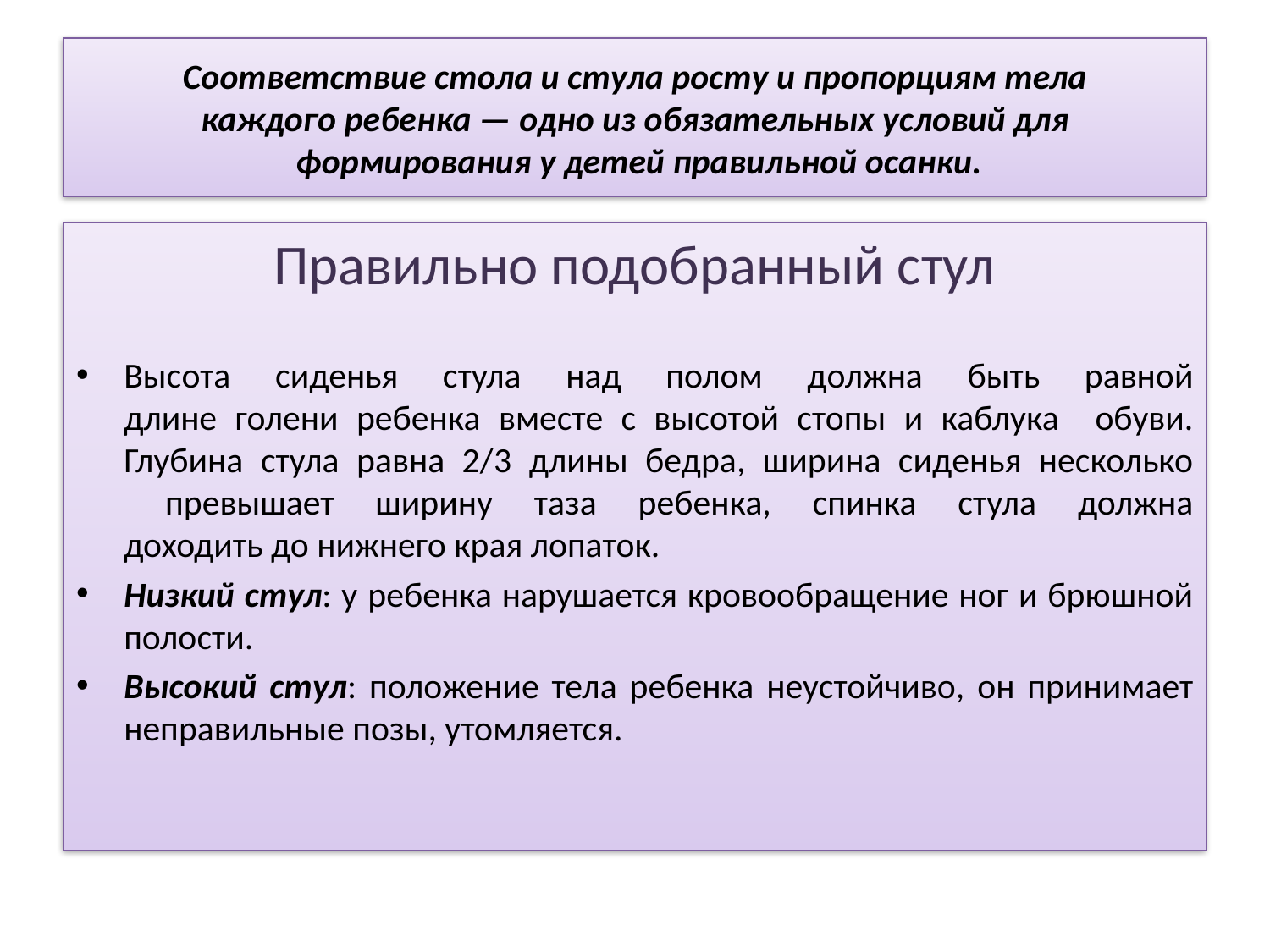

# Соответствие стола и стула росту и пропорциям тела каждого ребенка — одно из обязательных условий для формирования у детей правильной осанки.
Правильно подобранный стул

Высота сиденья стула над полом должна быть равной
длине голени ребенка вместе с высотой стопы и каблука  обуви. Глубина стула равна 2/3 длины бедра, ширина сиденья несколько
 превышает ширину таза ребенка, спинка стула должна
доходить до нижнего края лопаток.
Низкий стул: у ребенка нарушается кровообращение ног и брюшной полости.
Высокий стул: положение тела ребенка неустойчиво, он принимает неправильные позы, утомляется.